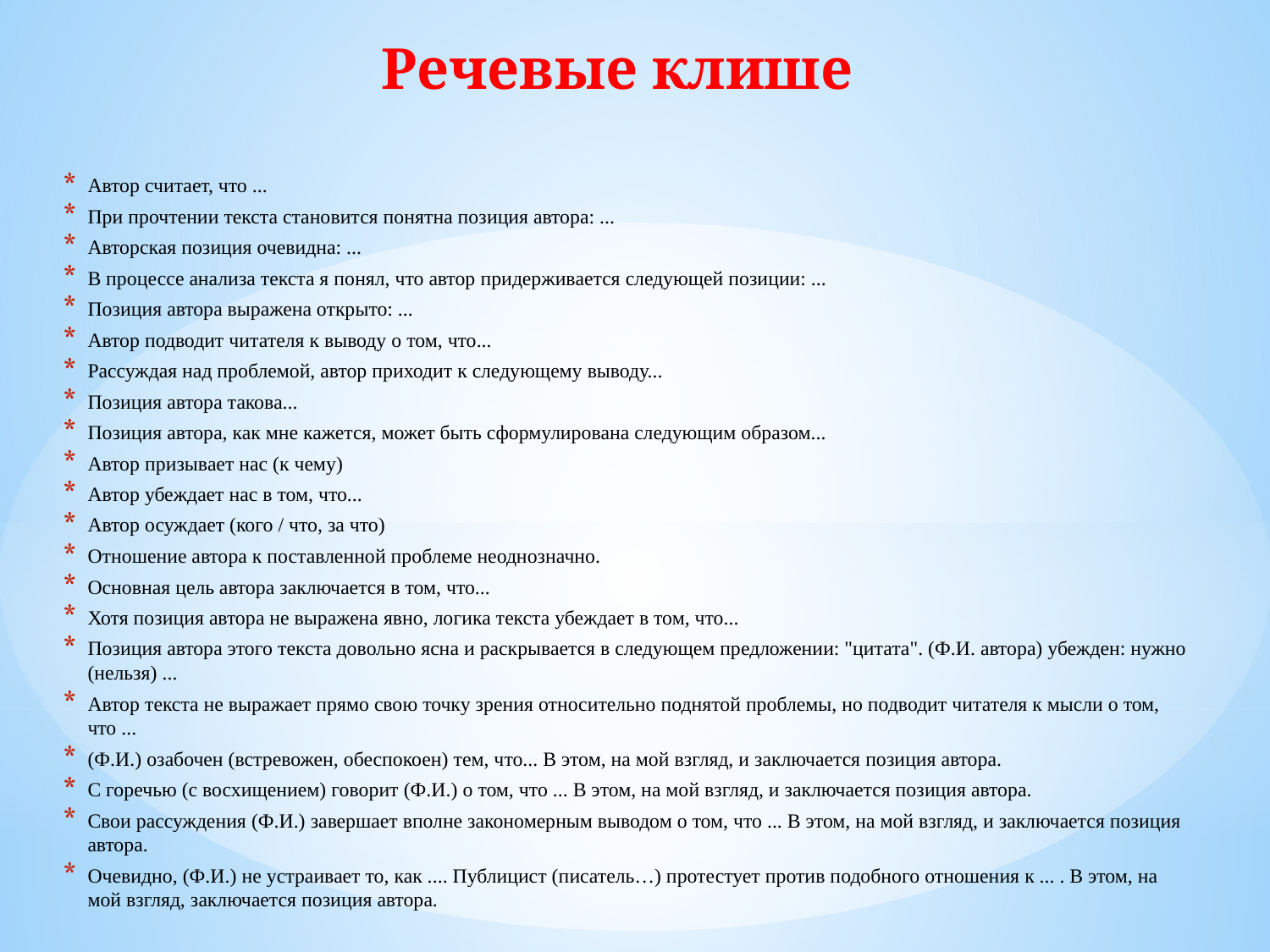

# Речевые клише
Автор считает, что ...
При прочтении текста становится понятна позиция автора: ...
Авторская позиция очевидна: ...
В процессе анализа текста я понял, что автор придерживается следующей позиции: ...
Позиция автора выражена открыто: ...
Автор подводит читателя к выводу о том, что...
Рассуждая над проблемой, автор приходит к следующему выводу...
Позиция автора такова...
Позиция автора, как мне кажется, может быть сформулирована следующим образом...
Автор призывает нас (к чему)
Автор убеждает нас в том, что...
Автор осуждает (кого / что, за что)
Отношение автора к поставленной проблеме неоднозначно.
Основная цель автора заключается в том, что...
Хотя позиция автора не выражена явно, логика текста убеждает в том, что...
Позиция автора этого текста довольно ясна и раскрывается в следующем предложении: "цитата". (Ф.И. автора) убежден: нужно (нельзя) ...
Автор текста не выражает прямо свою точку зрения относительно поднятой проблемы, но подводит читателя к мысли о том, что ...
(Ф.И.) озабочен (встревожен, обеспокоен) тем, что... В этом, на мой взгляд, и заключается позиция автора.
С горечью (с восхищением) говорит (Ф.И.) о том, что ... В этом, на мой взгляд, и заключается позиция автора.
Свои рассуждения (Ф.И.) завершает вполне закономерным выводом о том, что ... В этом, на мой взгляд, и заключается позиция автора.
Очевидно, (Ф.И.) не устраивает то, как .... Публицист (писатель…) протестует против подобного отношения к ... . В этом, на мой взгляд, заключается позиция автора.